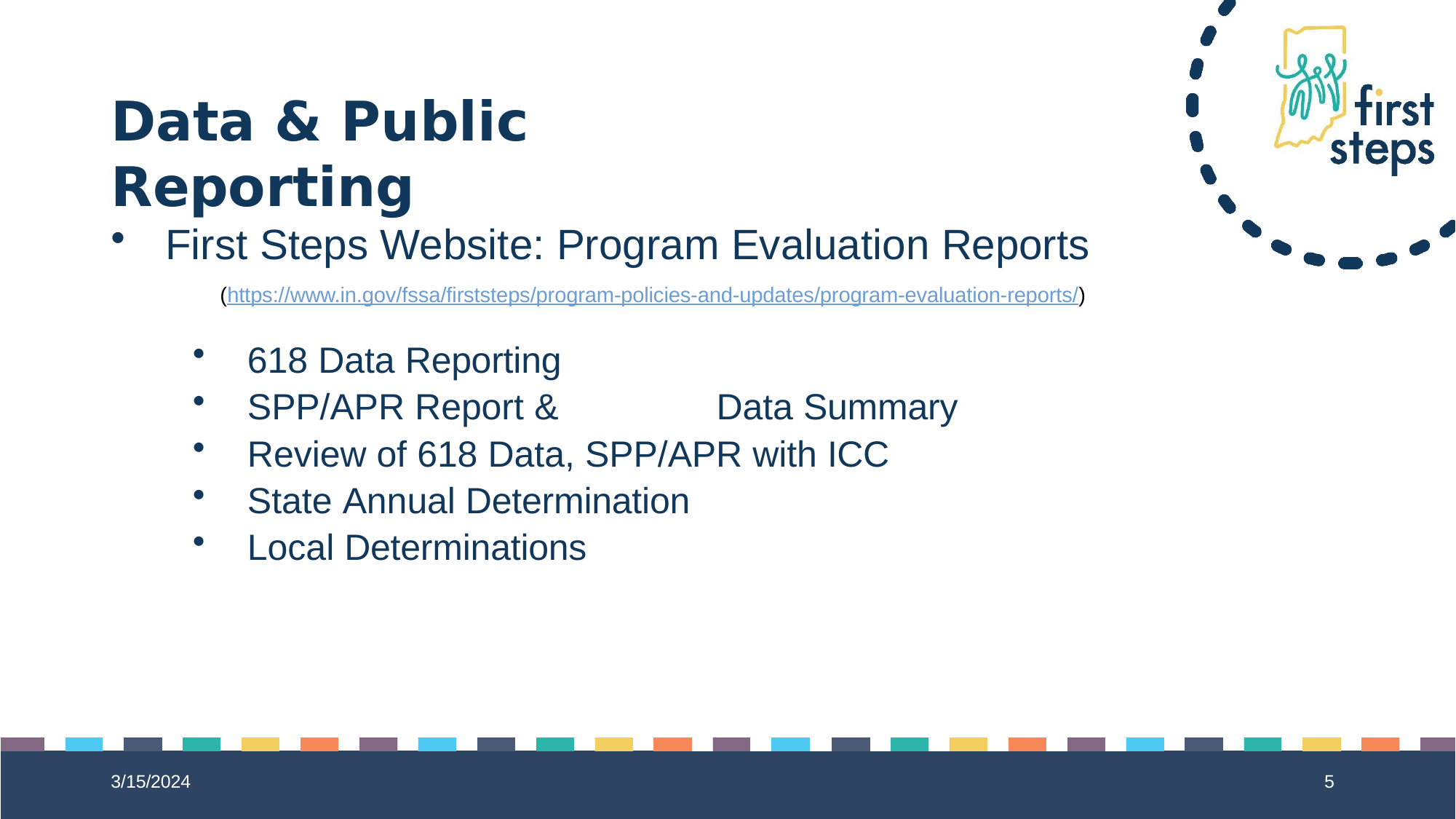

# Data & Public Reporting
First Steps Website: Program Evaluation Reports
(https://www.in.gov/fssa/firststeps/program-policies-and-updates/program-evaluation-reports/)

618 Data Reporting
SPP/APR Report &	Data Summary
Review of 618 Data, SPP/APR with ICC
State Annual Determination
Local Determinations
3/15/2024
5